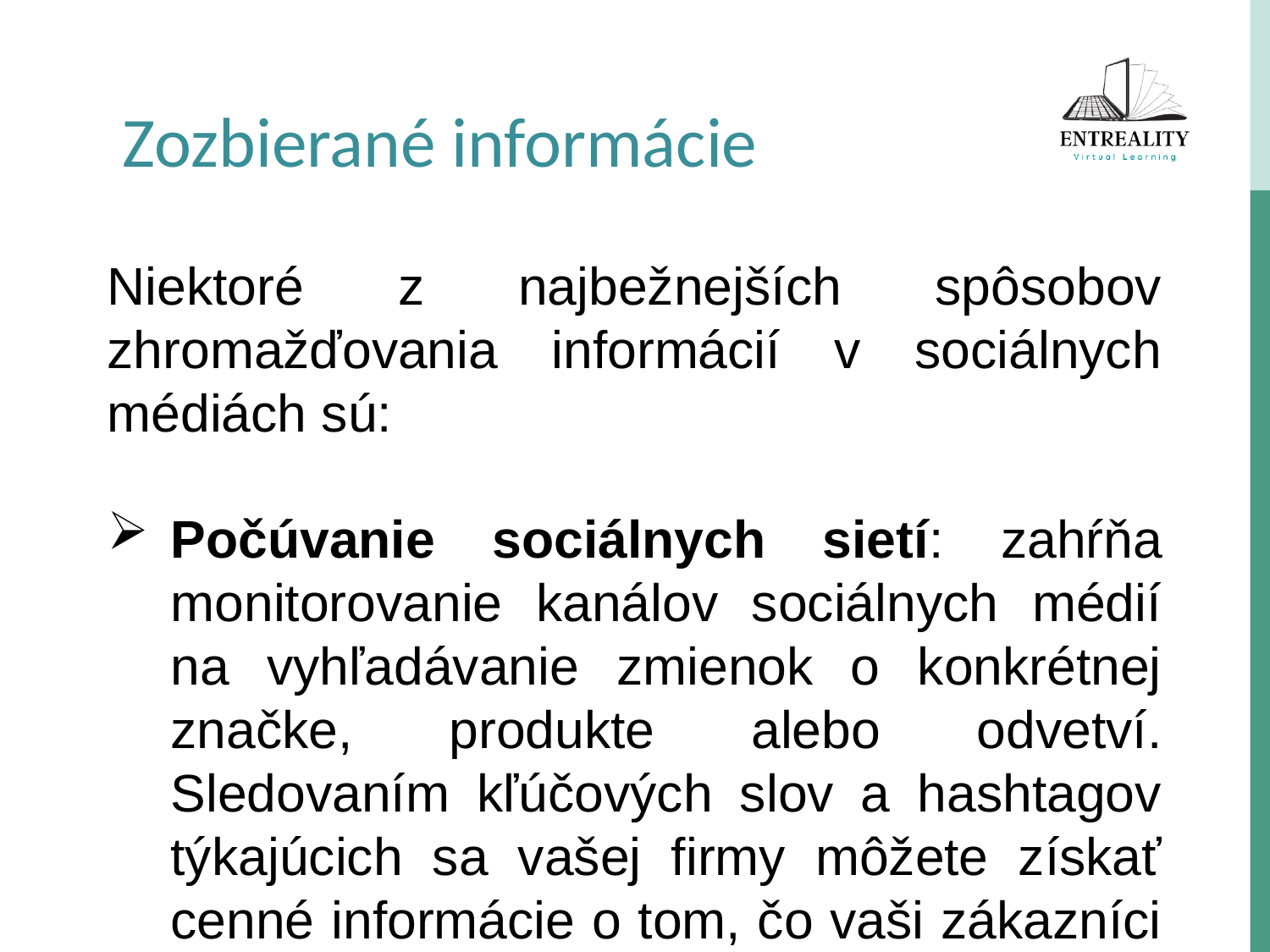

Zozbierané informácie
Niektoré z najbežnejších spôsobov zhromažďovania informácií v sociálnych médiách sú:

Počúvanie sociálnych sietí: zahŕňa monitorovanie kanálov sociálnych médií na vyhľadávanie zmienok o konkrétnej značke, produkte alebo odvetví. Sledovaním kľúčových slov a hashtagov týkajúcich sa vašej firmy môžete získať cenné informácie o tom, čo vaši zákazníci hovoria o vašej značke.